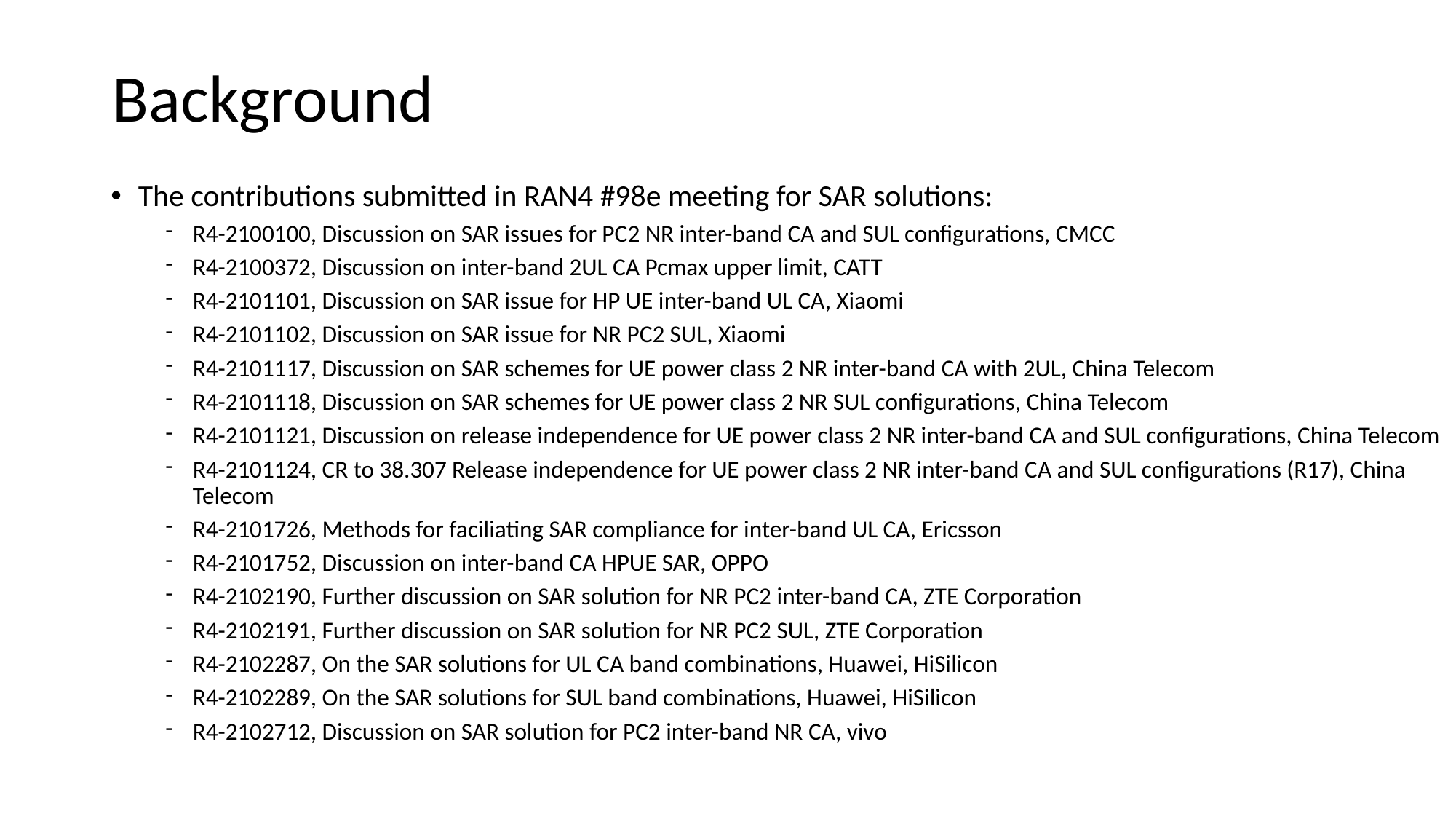

# Background
The contributions submitted in RAN4 #98e meeting for SAR solutions:
R4-2100100, Discussion on SAR issues for PC2 NR inter-band CA and SUL configurations, CMCC
R4-2100372, Discussion on inter-band 2UL CA Pcmax upper limit, CATT
R4-2101101, Discussion on SAR issue for HP UE inter-band UL CA, Xiaomi
R4-2101102, Discussion on SAR issue for NR PC2 SUL, Xiaomi
R4-2101117, Discussion on SAR schemes for UE power class 2 NR inter-band CA with 2UL, China Telecom
R4-2101118, Discussion on SAR schemes for UE power class 2 NR SUL configurations, China Telecom
R4-2101121, Discussion on release independence for UE power class 2 NR inter-band CA and SUL configurations, China Telecom
R4-2101124, CR to 38.307 Release independence for UE power class 2 NR inter-band CA and SUL configurations (R17), China Telecom
R4-2101726, Methods for faciliating SAR compliance for inter-band UL CA, Ericsson
R4-2101752, Discussion on inter-band CA HPUE SAR, OPPO
R4-2102190, Further discussion on SAR solution for NR PC2 inter-band CA, ZTE Corporation
R4-2102191, Further discussion on SAR solution for NR PC2 SUL, ZTE Corporation
R4-2102287, On the SAR solutions for UL CA band combinations, Huawei, HiSilicon
R4-2102289, On the SAR solutions for SUL band combinations, Huawei, HiSilicon
R4-2102712, Discussion on SAR solution for PC2 inter-band NR CA, vivo